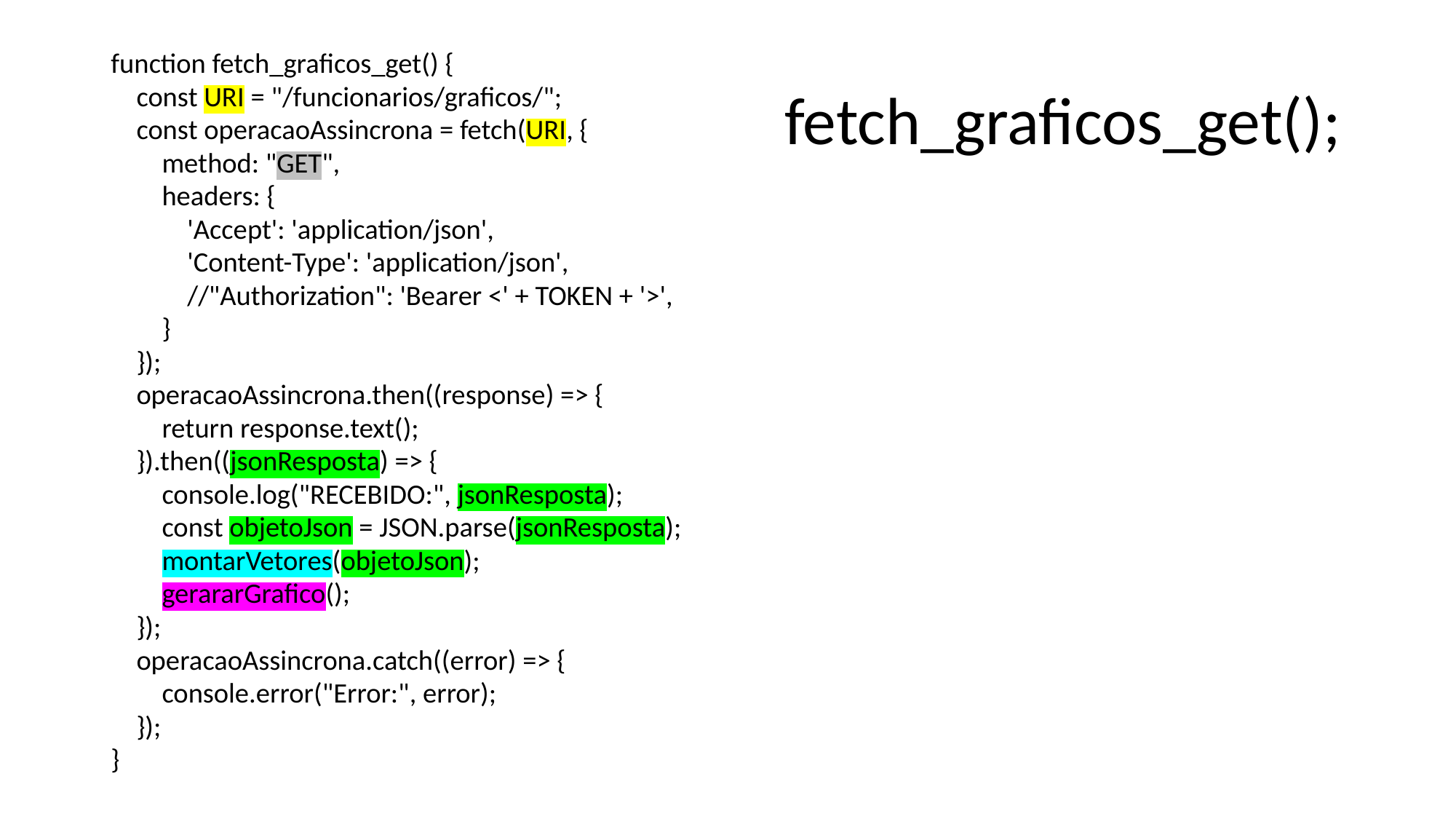

function fetch_graficos_get() {
    const URI = "/funcionarios/graficos/";
    const operacaoAssincrona = fetch(URI, {
        method: "GET",
        headers: {
            'Accept': 'application/json',
            'Content-Type': 'application/json',
            //"Authorization": 'Bearer <' + TOKEN + '>',
        }
    });
    operacaoAssincrona.then((response) => {
        return response.text();
    }).then((jsonResposta) => {
        console.log("RECEBIDO:", jsonResposta);
        const objetoJson = JSON.parse(jsonResposta);
        montarVetores(objetoJson);
        gerararGrafico();
    });
    operacaoAssincrona.catch((error) => {
        console.error("Error:", error);
    });
}
# fetch_graficos_get();